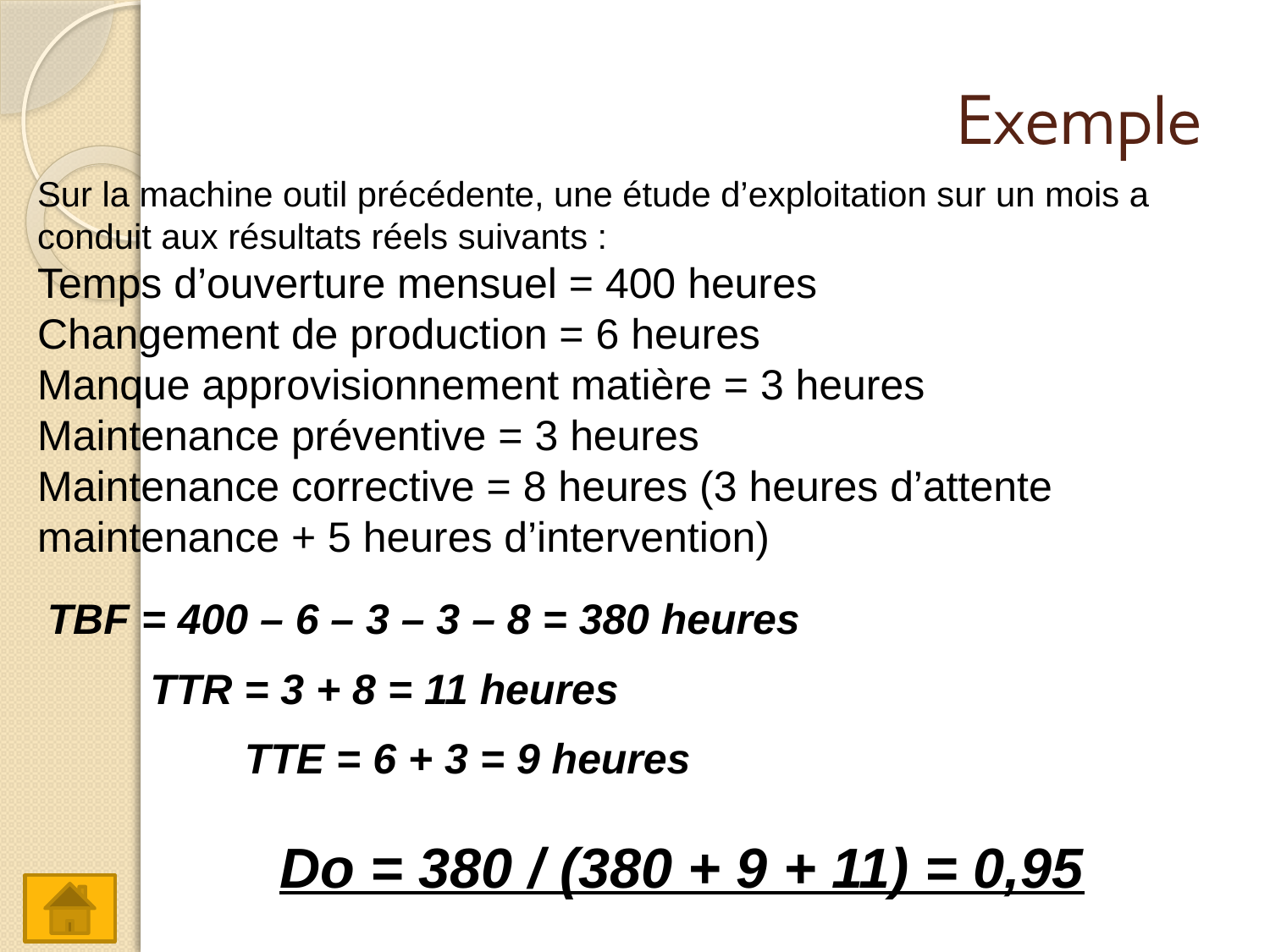

# Exemple
Sur la machine outil précédente, une étude d’exploitation sur un mois a conduit aux résultats réels suivants :
Temps d’ouverture mensuel = 400 heures
Changement de production = 6 heures
Manque approvisionnement matière = 3 heures
Maintenance préventive = 3 heures
Maintenance corrective = 8 heures (3 heures d’attente maintenance + 5 heures d’intervention)
TBF = 400 – 6 – 3 – 3 – 8 = 380 heures
TTR = 3 + 8 = 11 heures
TTE = 6 + 3 = 9 heures
Do = 380 / (380 + 9 + 11) = 0,95